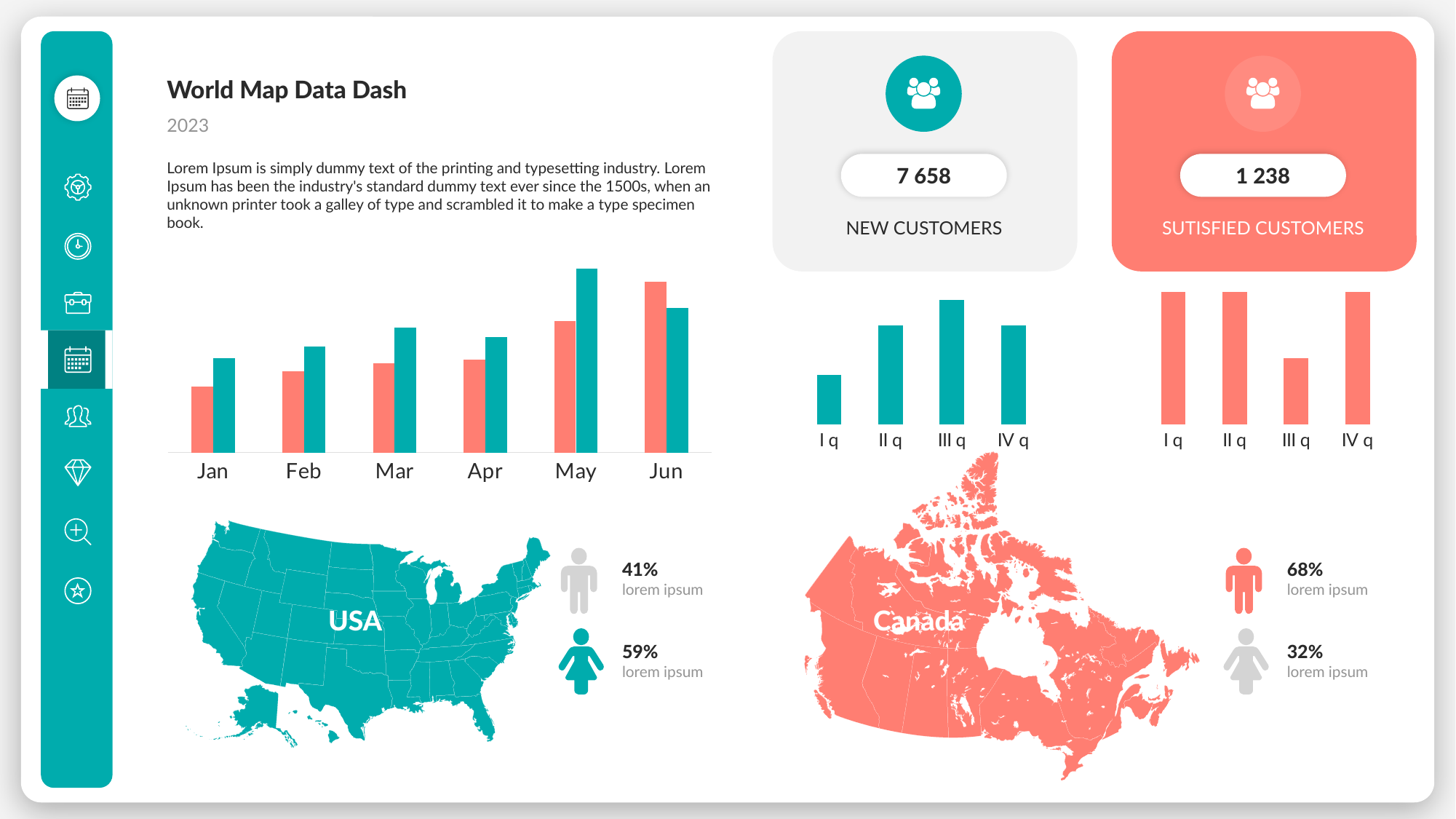

World Map Data Dash

2023
Lorem Ipsum is simply dummy text of the printing and typesetting industry. Lorem Ipsum has been the industry's standard dummy text ever since the 1500s, when an unknown printer took a galley of type and scrambled it to make a type specimen book.
7 658
1 238

NEW CUSTOMERS
SUTISFIED CUSTOMERS

### Chart

| Category | Series 1 | Series 2 |
|---|---|---|
| Jan | 7.2 | 5.0 |
| Feb | 8.1 | 6.2 |
| Mar | 9.5 | 6.8 |
| Apr | 8.8 | 7.1 |
| May | 14.0 | 10.0 |
| Jun | 11.0 | 13.0 |

### Chart

| Category | Series 1 |
|---|---|
| I q | 2.0 |
| II q | 4.0 |
| III q | 5.0 |
| IV q | 4.0 |

### Chart

| Category | Series 1 |
|---|---|
| I q | 4.0 |
| II q | 4.0 |
| III q | 2.0 |
| IV q | 4.0 |

41%
lorem ipsum
68%
lorem ipsum

USA
Canada
59%
lorem ipsum
32%
lorem ipsum